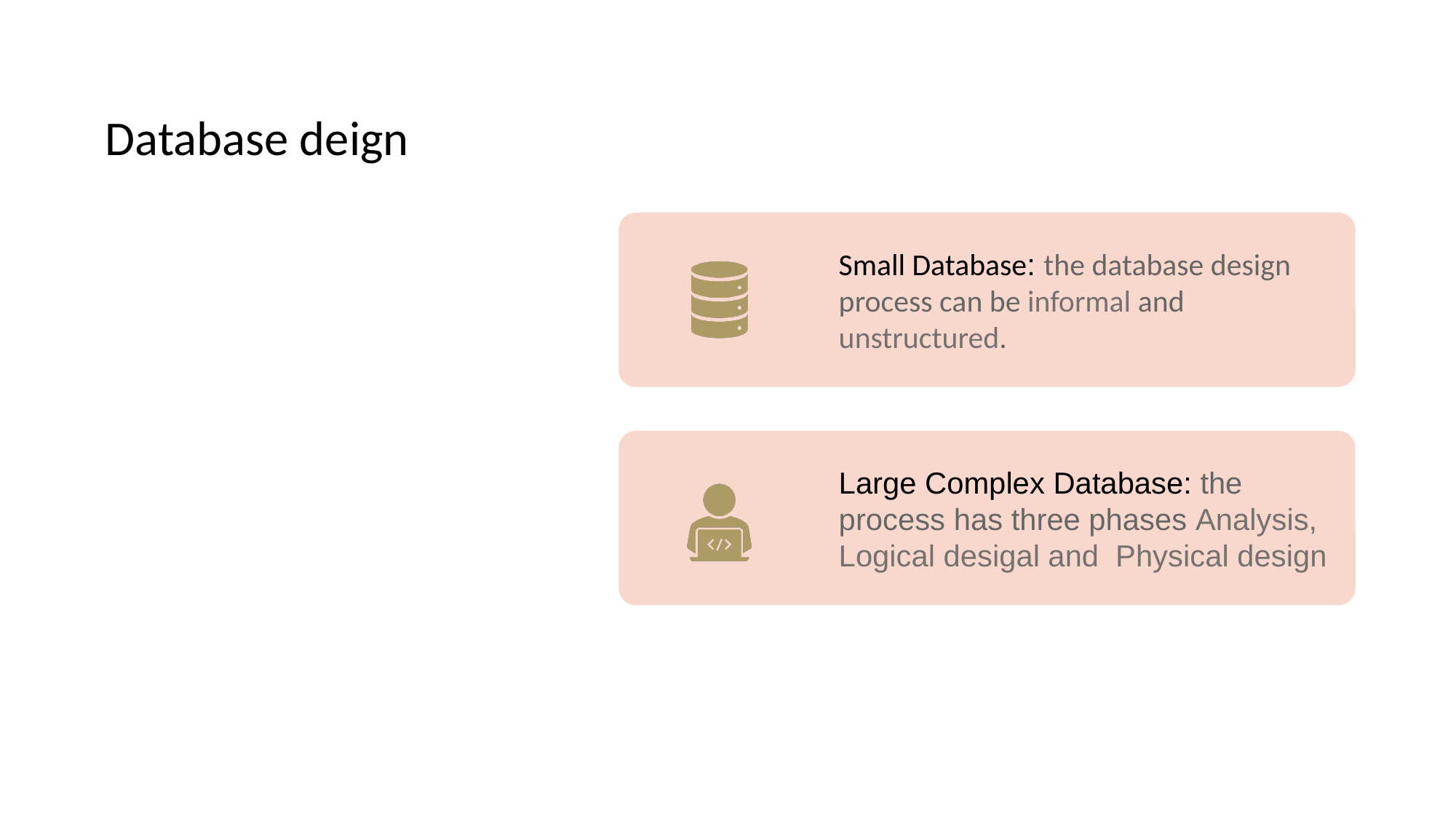

# Database deign
Small Database: the database design process can be informal and unstructured.
Large Complex Database: the process has three phases Analysis, Logical desigal and  Physical design